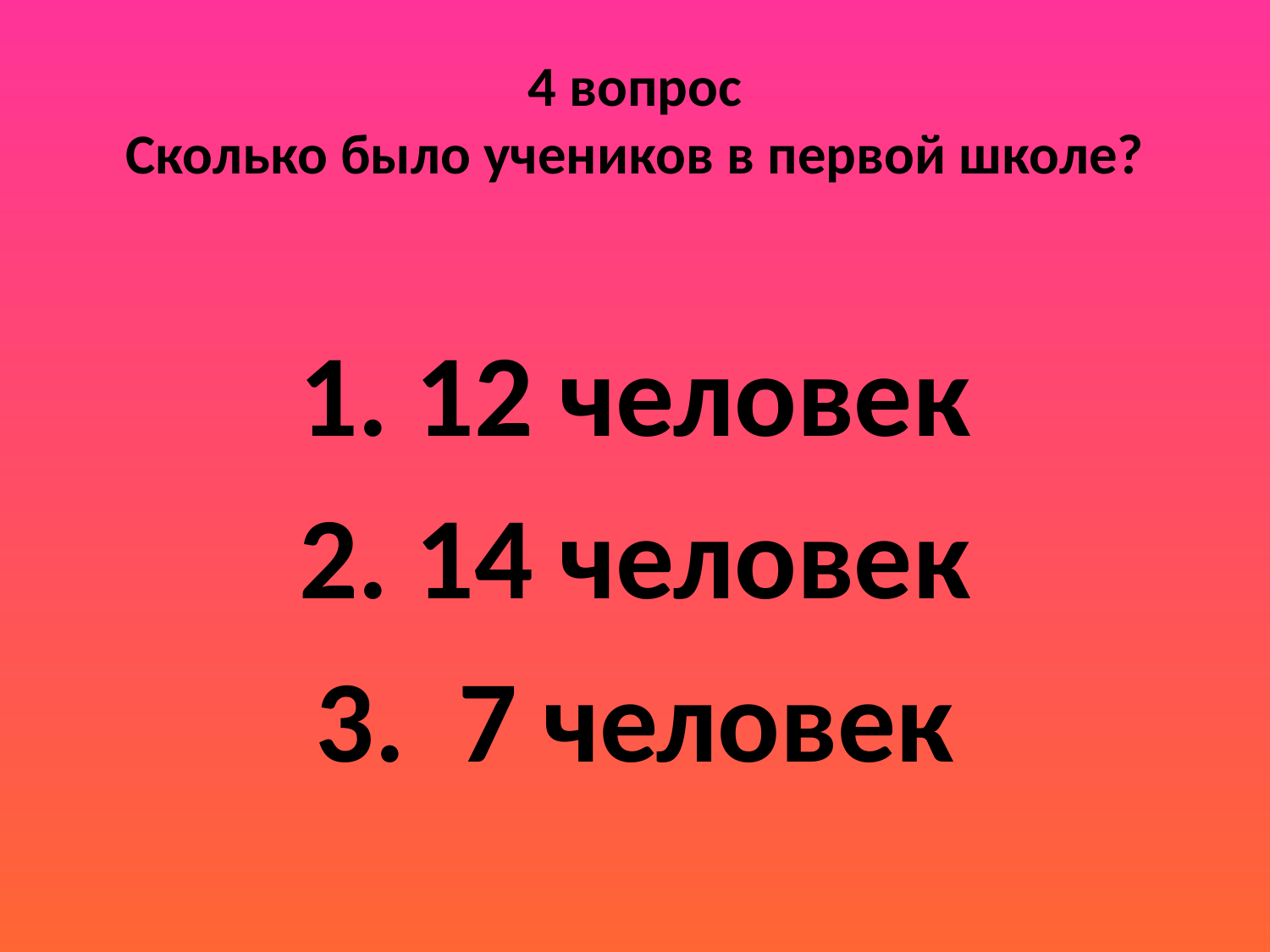

# 4 вопрос Сколько было учеников в первой школе?

 12 человек
 14 человек
  7 человек